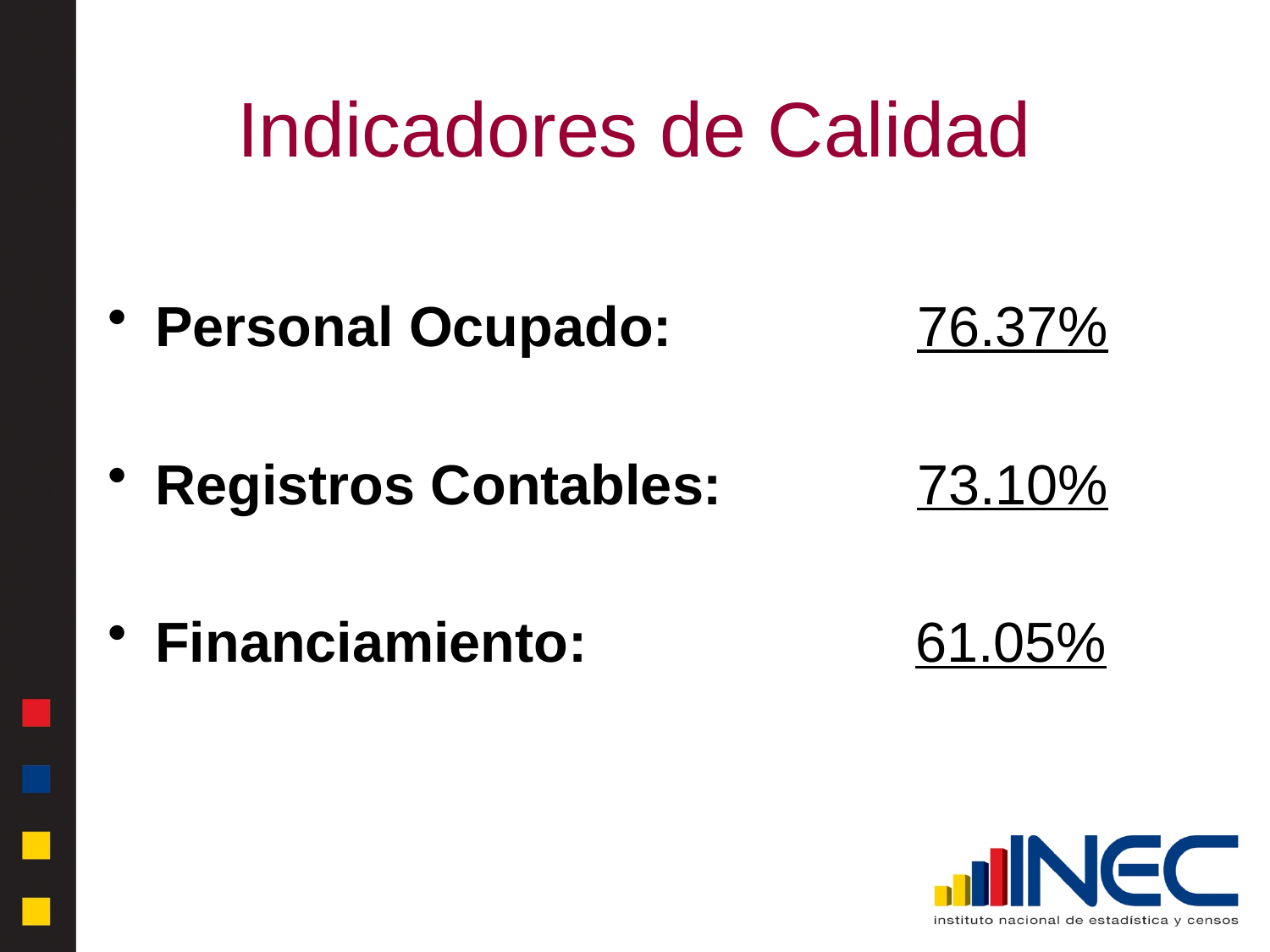

Indicadores de Calidad

Personal Ocupado:		76.37%

Registros Contables:		73.10%

Financiamiento:		        61.05%